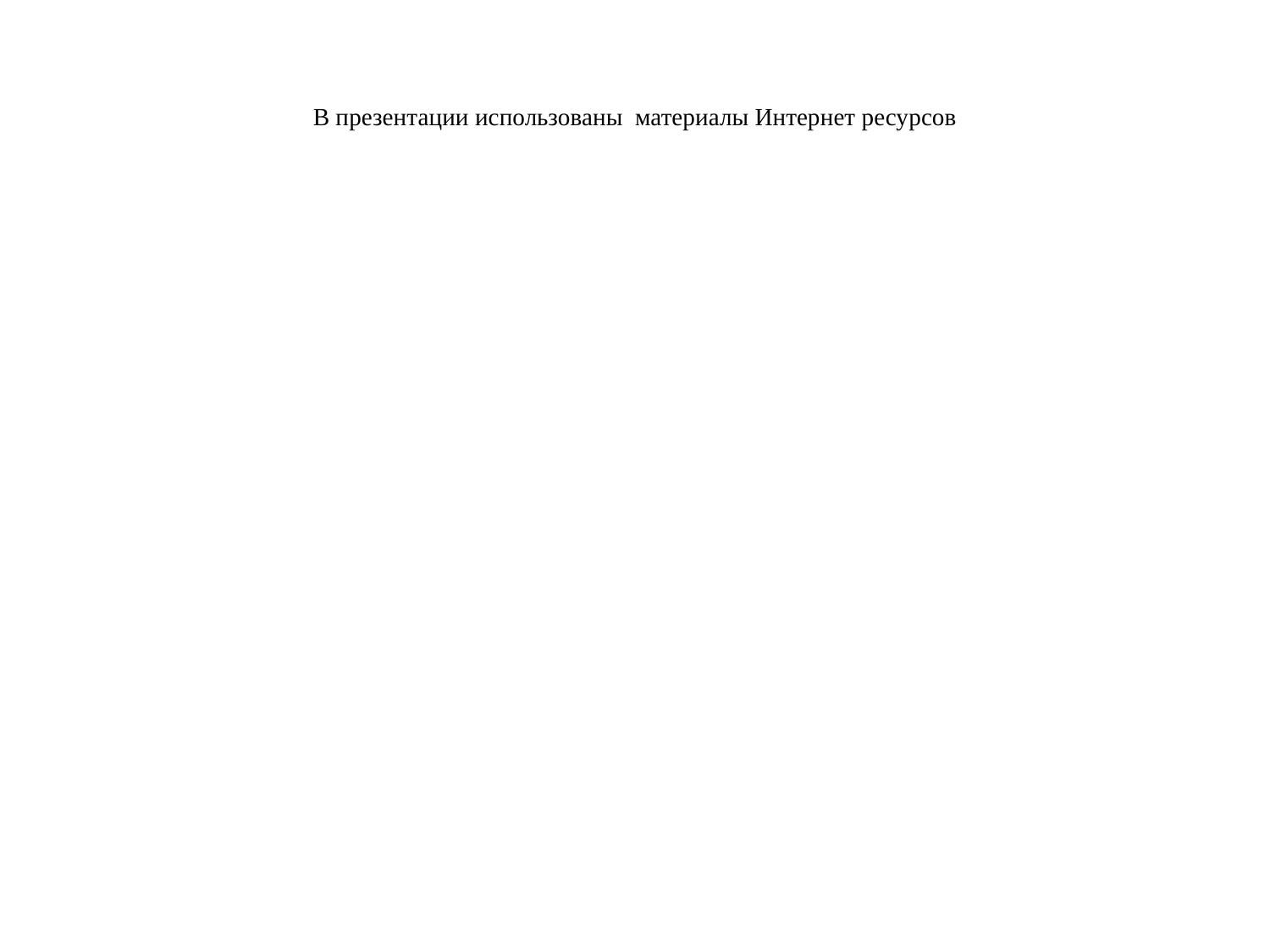

# В презентации использованы  материалы Интернет ресурсов